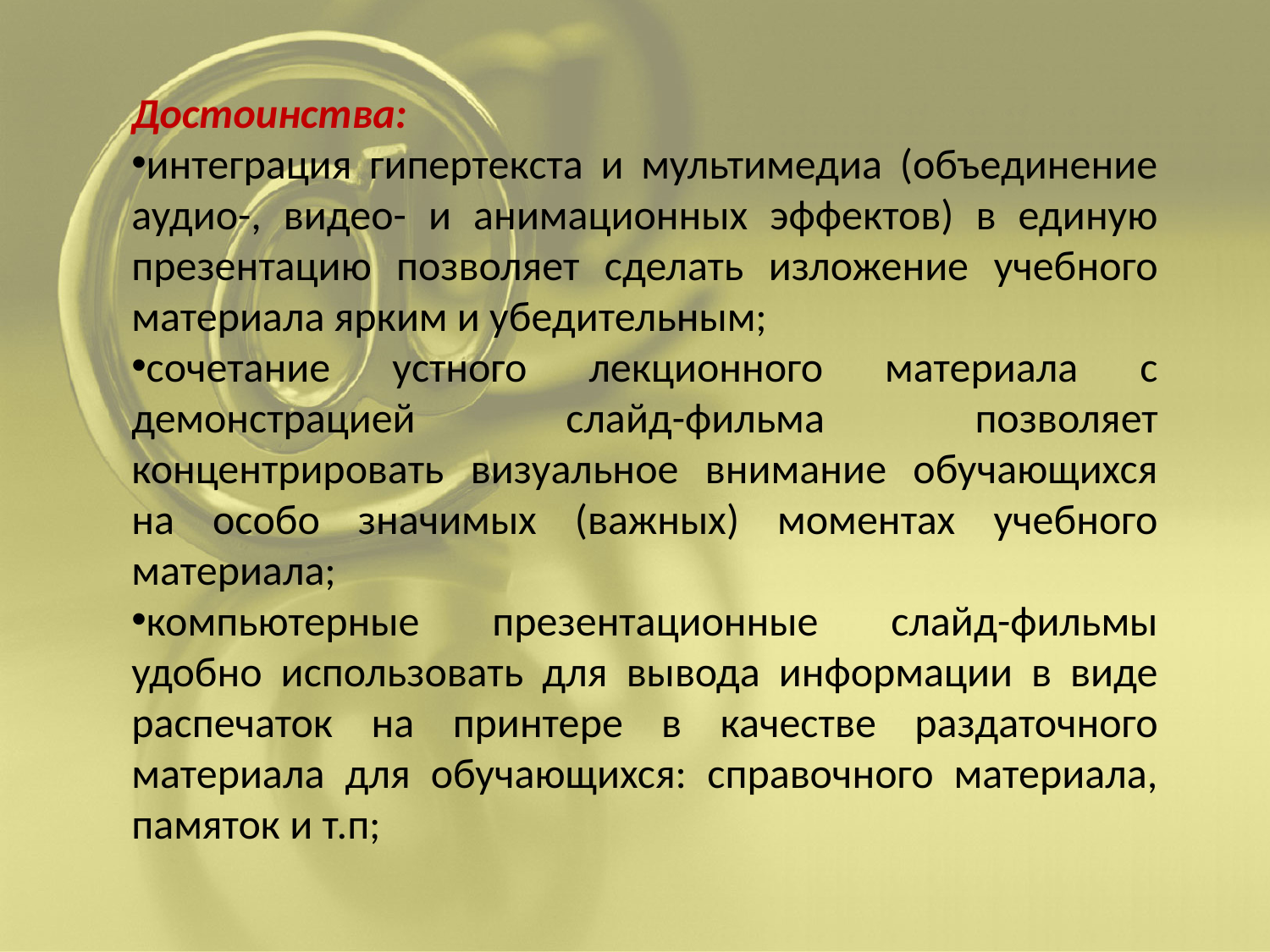

Достоинства:
интеграция гипертекста и мультимедиа (объединение аудио-, видео- и анимационных эффектов) в единую презентацию позволяет сделать изложение учебного материала ярким и убедительным;
сочетание устного лекционного материала с демонстрацией слайд-фильма позволяет концентрировать визуальное внимание обучающихся на особо значимых (важных) моментах учебного материала;
компьютерные презентационные слайд-фильмы удобно использовать для вывода информации в виде распечаток на принтере в качестве раздаточного материала для обучающихся: справочного материала, памяток и т.п;